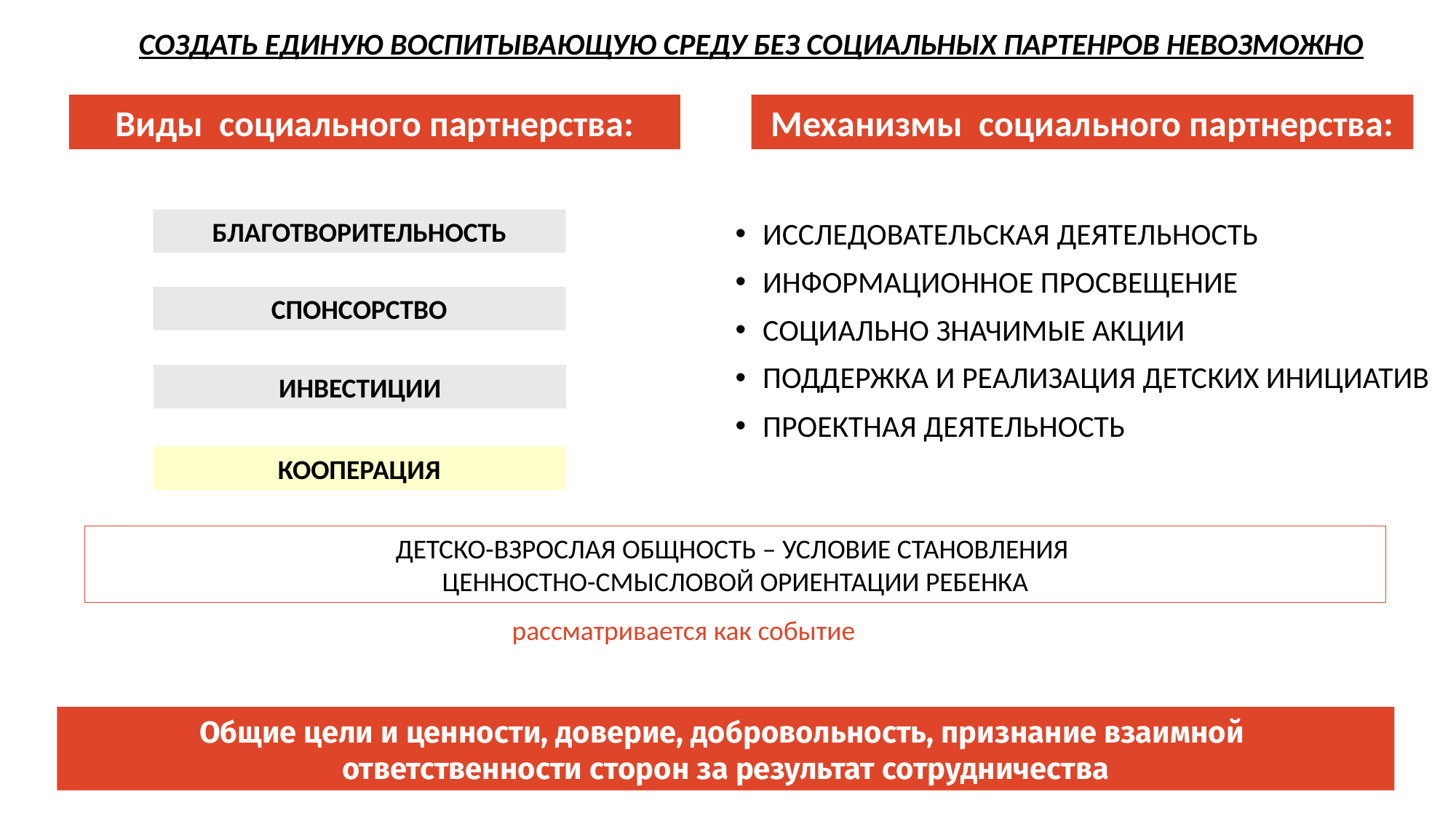

СОЗДАТЬ ЕДИНУЮ ВОСПИТЫВАЮЩУЮ СРЕДУ БЕЗ СОЦИАЛЬНЫХ ПАРТЕНРОВ НЕВОЗМОЖНО
Виды  социального партнерства:
Механизмы  социального партнерства:
БЛАГОТВОРИТЕЛЬНОСТЬ
ИССЛЕДОВАТЕЛЬСКАЯ ДЕЯТЕЛЬНОСТЬ
ИНФОРМАЦИОННОЕ ПРОСВЕЩЕНИЕ
СОЦИАЛЬНО ЗНАЧИМЫЕ АКЦИИ
ПОДДЕРЖКА И РЕАЛИЗАЦИЯ ДЕТСКИХ ИНИЦИАТИВ
ПРОЕКТНАЯ ДЕЯТЕЛЬНОСТЬ
СПОНСОРСТВО
ИНВЕСТИЦИИ
КООПЕРАЦИЯ
ДЕТСКО-ВЗРОСЛАЯ ОБЩНОСТЬ – УСЛОВИЕ СТАНОВЛЕНИЯ
ЦЕННОСТНО-СМЫСЛОВОЙ ОРИЕНТАЦИИ РЕБЕНКА
рассматривается как событие
Общие цели и ценности, доверие, добровольность, признание взаимной
ответственности сторон за результат сотрудничества